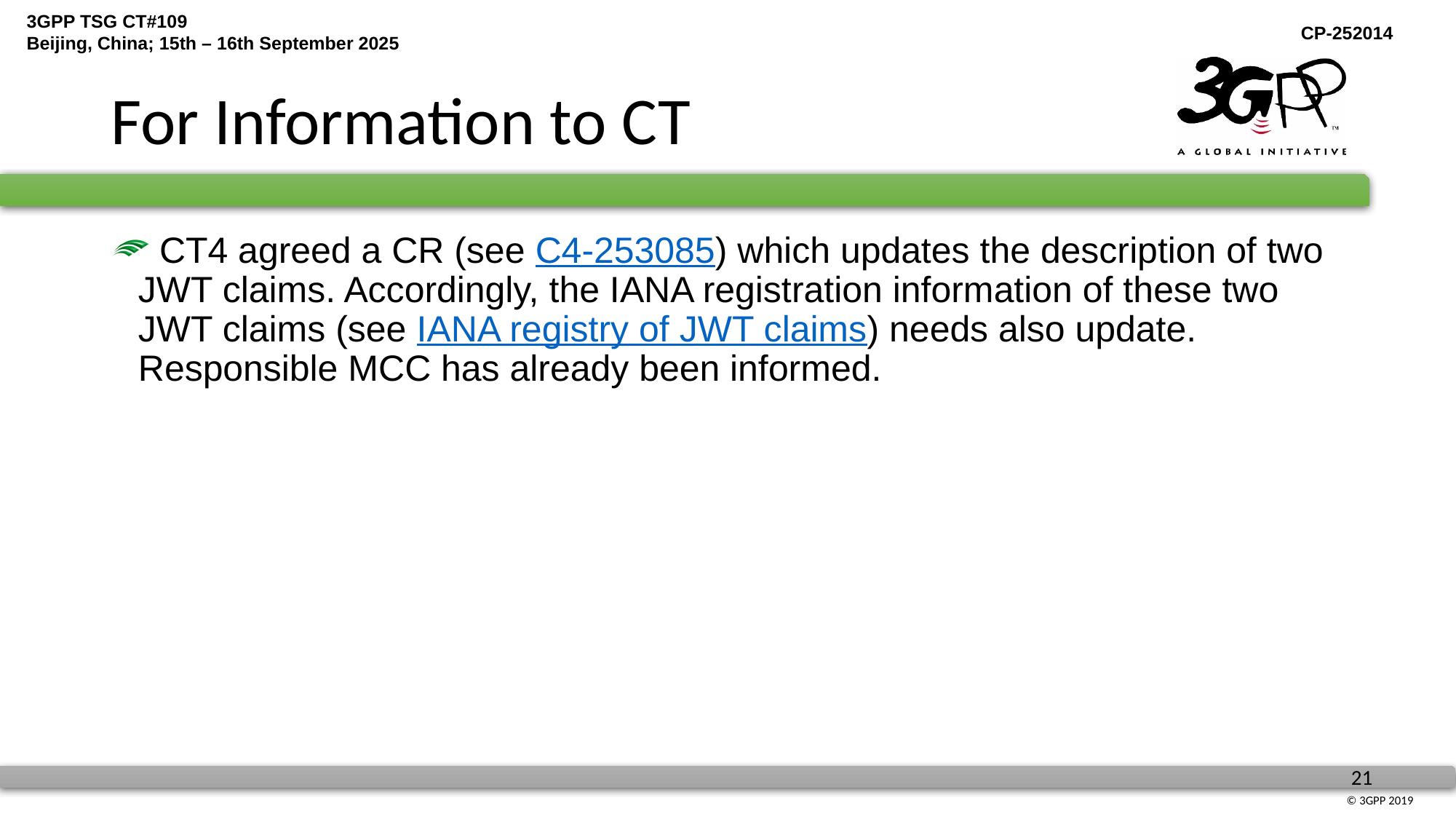

# For Information to CT
 CT4 agreed a CR (see C4-253085) which updates the description of two JWT claims. Accordingly, the IANA registration information of these two JWT claims (see IANA registry of JWT claims) needs also update. Responsible MCC has already been informed.